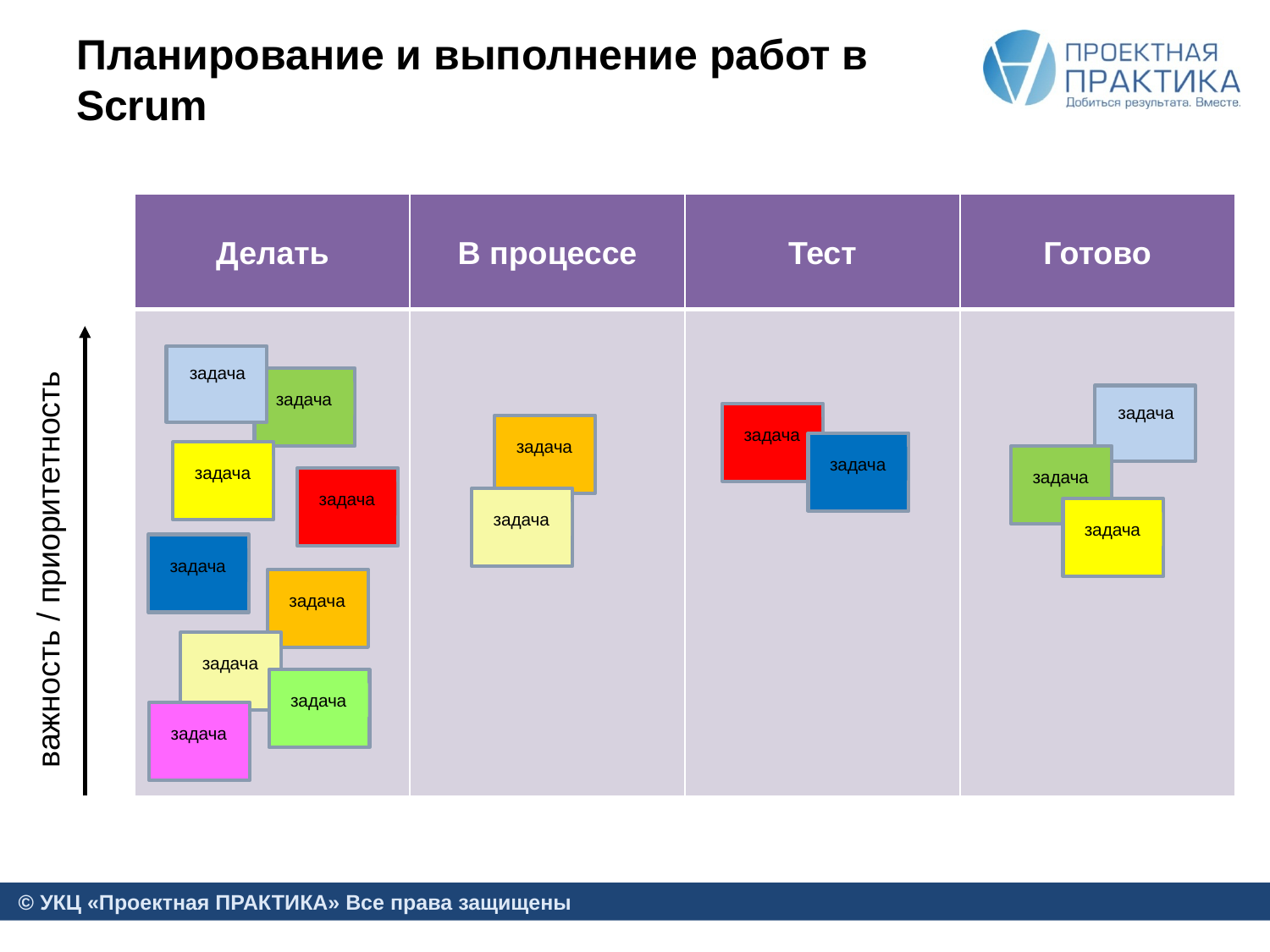

# Планирование и выполнение работ в Scrum
| Делать | В процессе | Тест | Готово |
| --- | --- | --- | --- |
|  |  |  |  |

задача
важность / приоритетность

задача

задача

задача

задача

задача

задача

задача

задача

задача

задача

задача

задача

задача

задача

задача